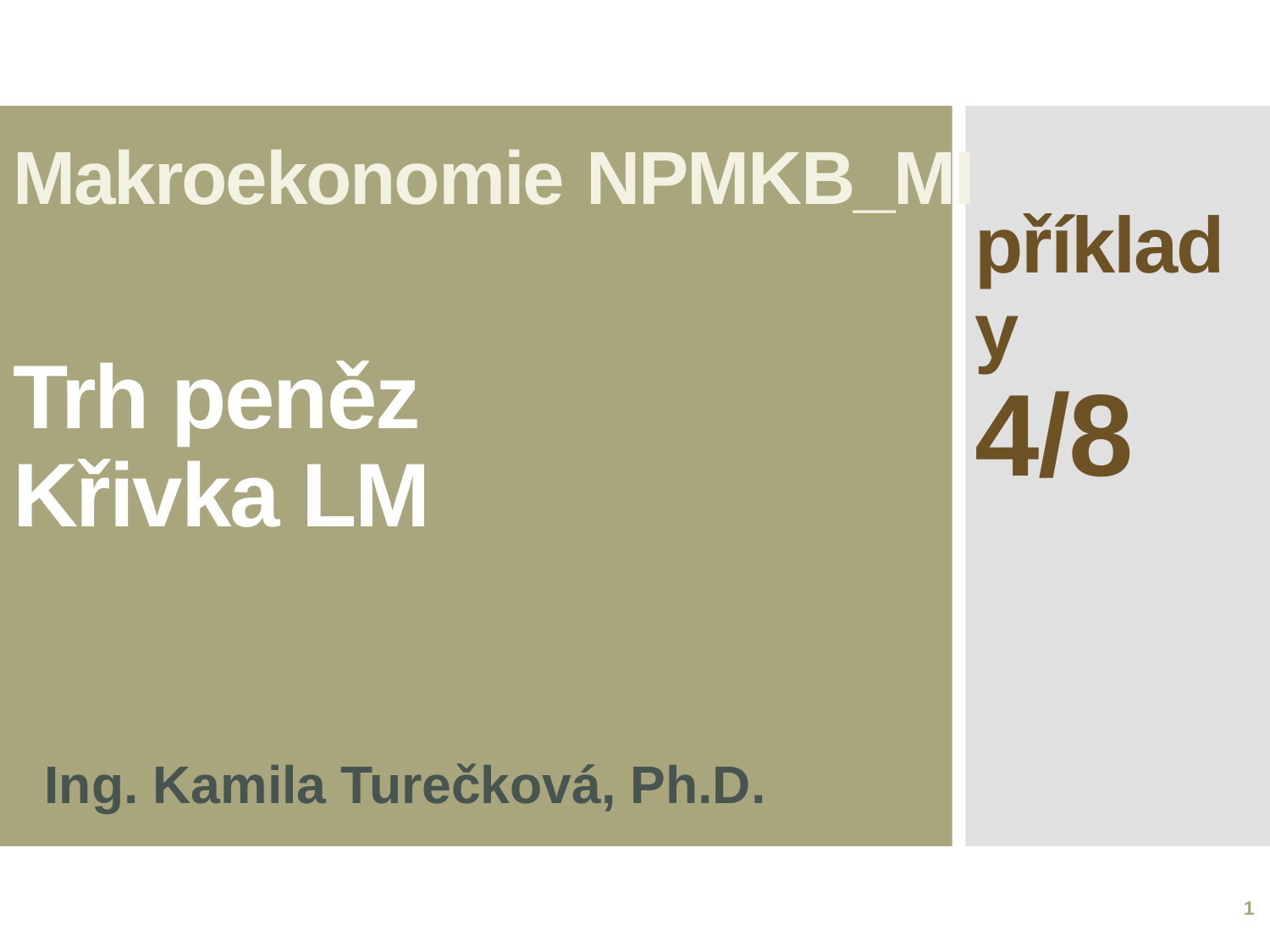

příklady
4/8
# Makroekonomie NPMKB_MI Trh peněz Křivka LM
Ing. Kamila Turečková, Ph.D.
1